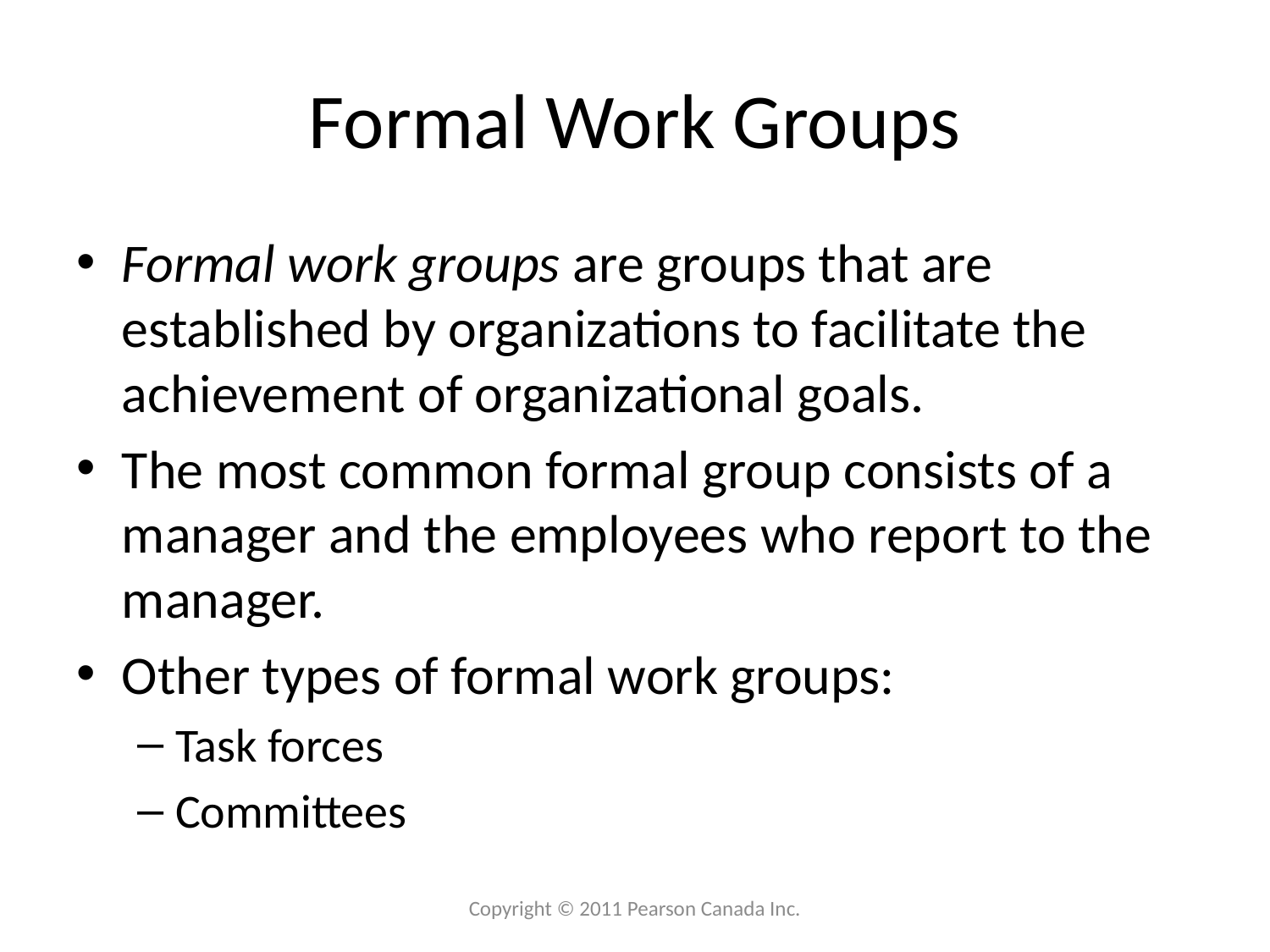

# Formal Work Groups
Formal work groups are groups that are established by organizations to facilitate the achievement of organizational goals.
The most common formal group consists of a manager and the employees who report to the manager.
Other types of formal work groups:
Task forces
Committees

Copyright © 2011 Pearson Canada Inc.